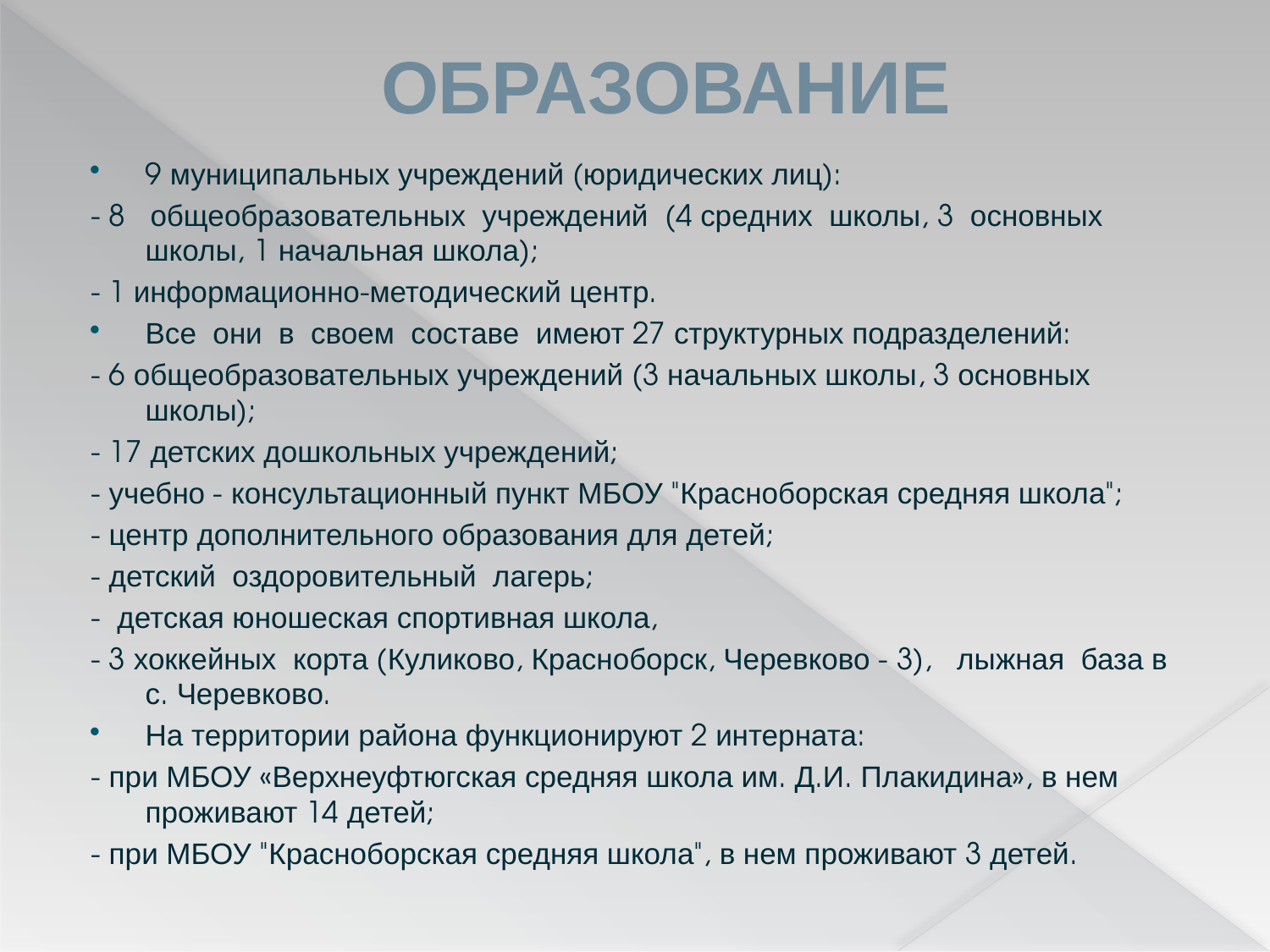

# ОБРАЗОВАНИЕ
9 муниципальных учреждений (юридических лиц):
- 8   общеобразовательных  учреждений  (4 средних  школы, 3  основных  школы, 1 начальная школа);
- 1 информационно-методический центр.
Все  они  в  своем  составе  имеют 27 структурных подразделений:
- 6 общеобразовательных учреждений (3 начальных школы, 3 основных школы);
- 17 детских дошкольных учреждений;
- учебно - консультационный пункт МБОУ "Красноборская средняя школа";
- центр дополнительного образования для детей;
- детский  оздоровительный  лагерь;
-  детская юношеская спортивная школа,
- 3 хоккейных  корта (Куликово, Красноборск, Черевково - 3),   лыжная  база в с. Черевково.
На территории района функционируют 2 интерната:
- при МБОУ «Верхнеуфтюгская средняя школа им. Д.И. Плакидина», в нем проживают 14 детей;
- при МБОУ "Красноборская средняя школа", в нем проживают 3 детей.